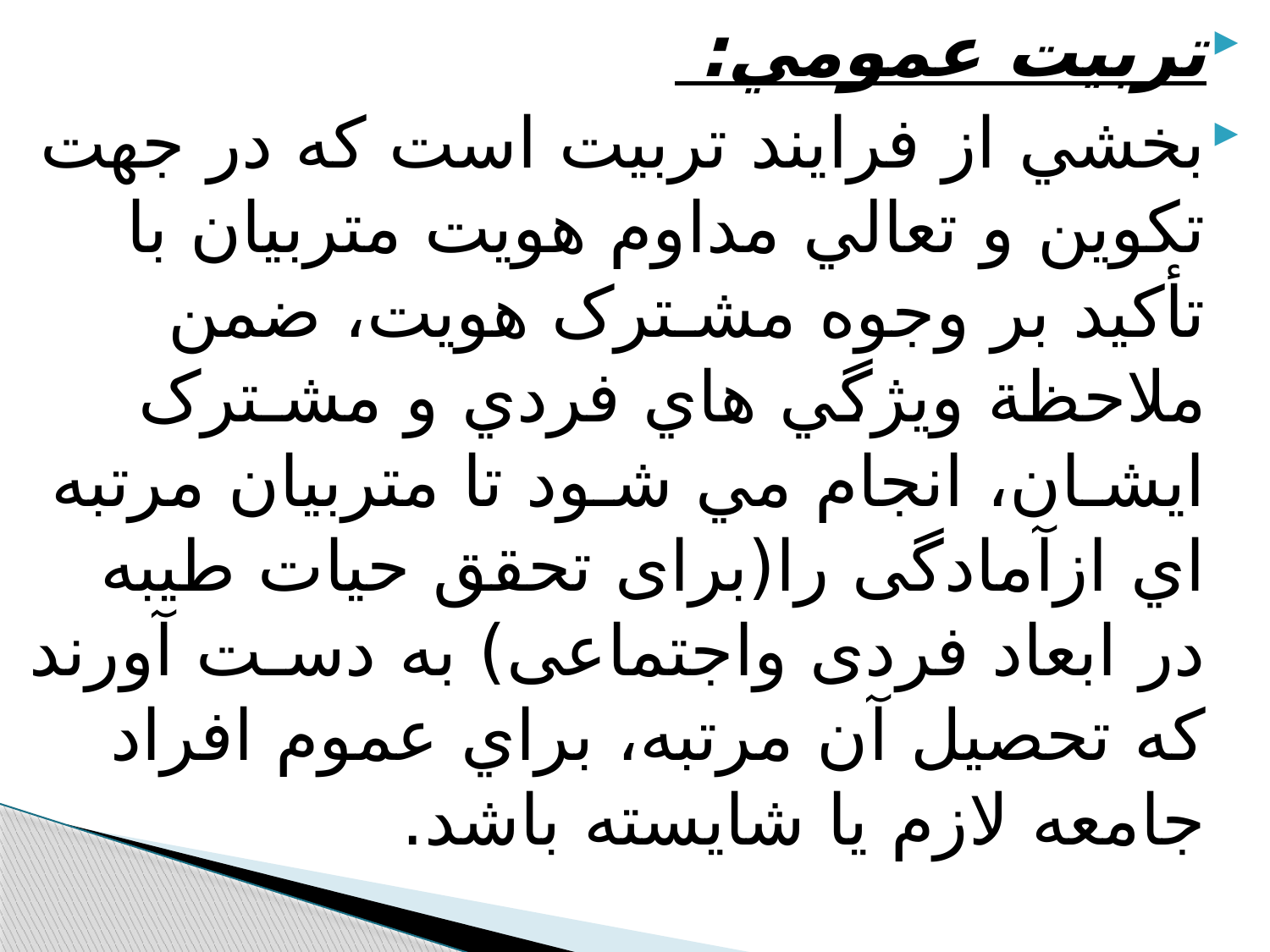

تربيت عمومي:
بخشي از فرايند تربيت است كه در جهت تکوين و تعالي مداوم هويت متربيان با تأكيد بر وجوه مشـترک هويت، ضمن ملاحظة ويژگي هاي فردي و مشـترک ايشـان، انجام مي شـود تا متربيان مرتبه اي ازآمادگی را(برای تحقق حیات طیبه در ابعاد فردی واجتماعی) به دسـت آورند كه تحصيل آن مرتبه، براي عموم افراد جامعه لازم يا شايسته باشد.